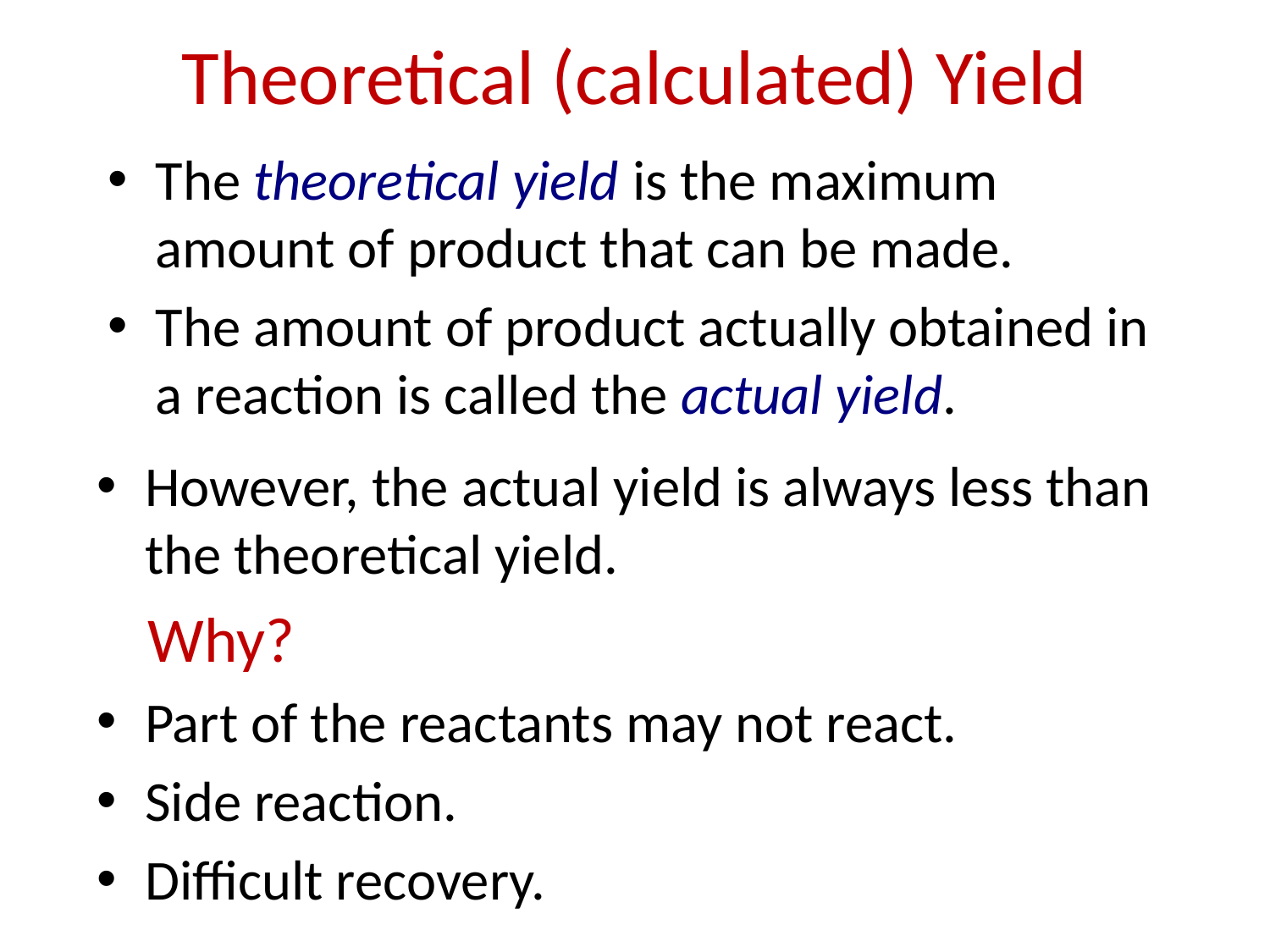

Theoretical (calculated) Yield
The theoretical yield is the maximum amount of product that can be made.
The amount of product actually obtained in a reaction is called the actual yield.
However, the actual yield is always less than the theoretical yield.
    Why?
Part of the reactants may not react.
Side reaction.
Difficult recovery.